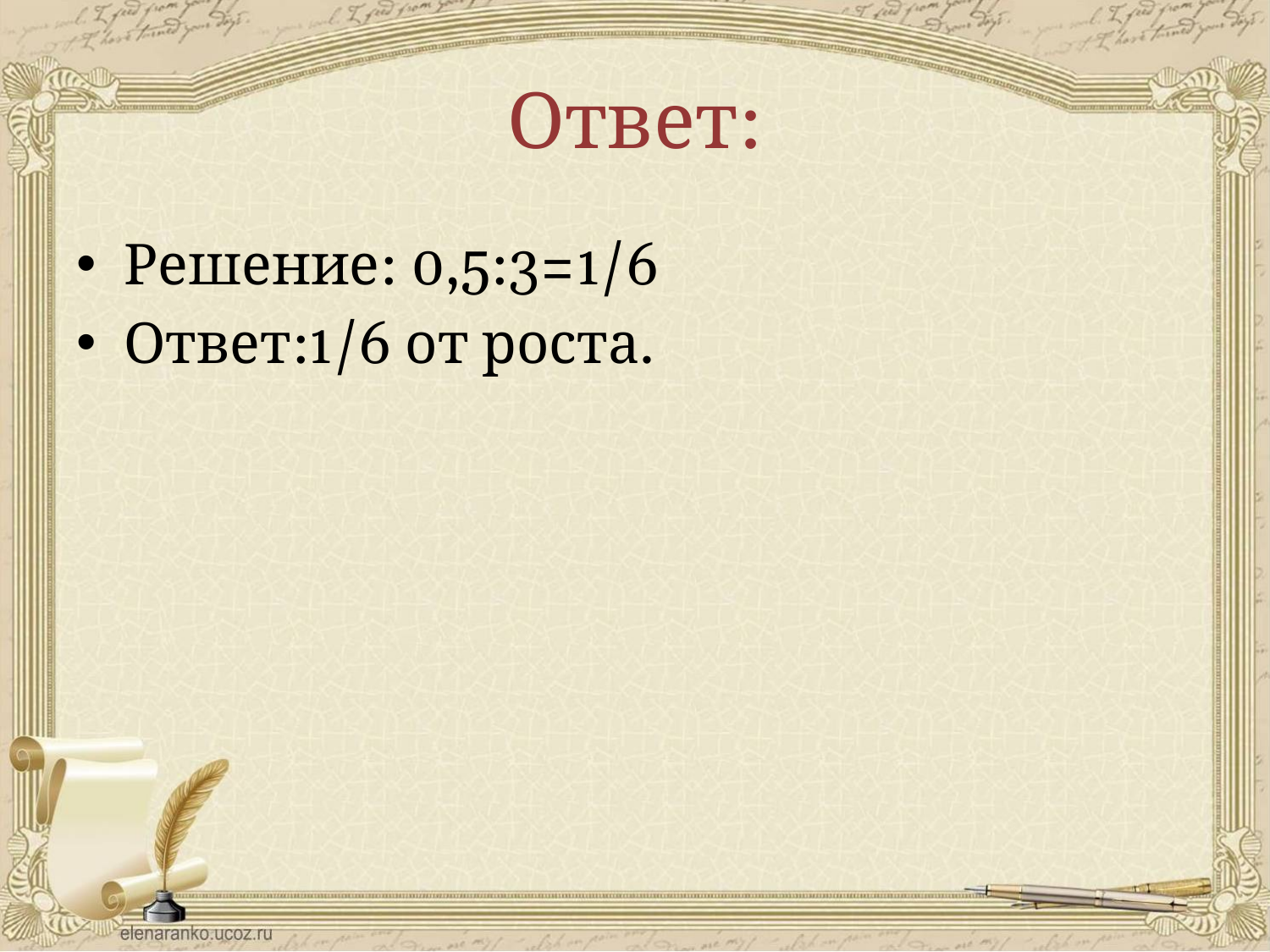

# Ответ:
Решение: 0,5:3=1/6
Ответ:1/6 от роста.